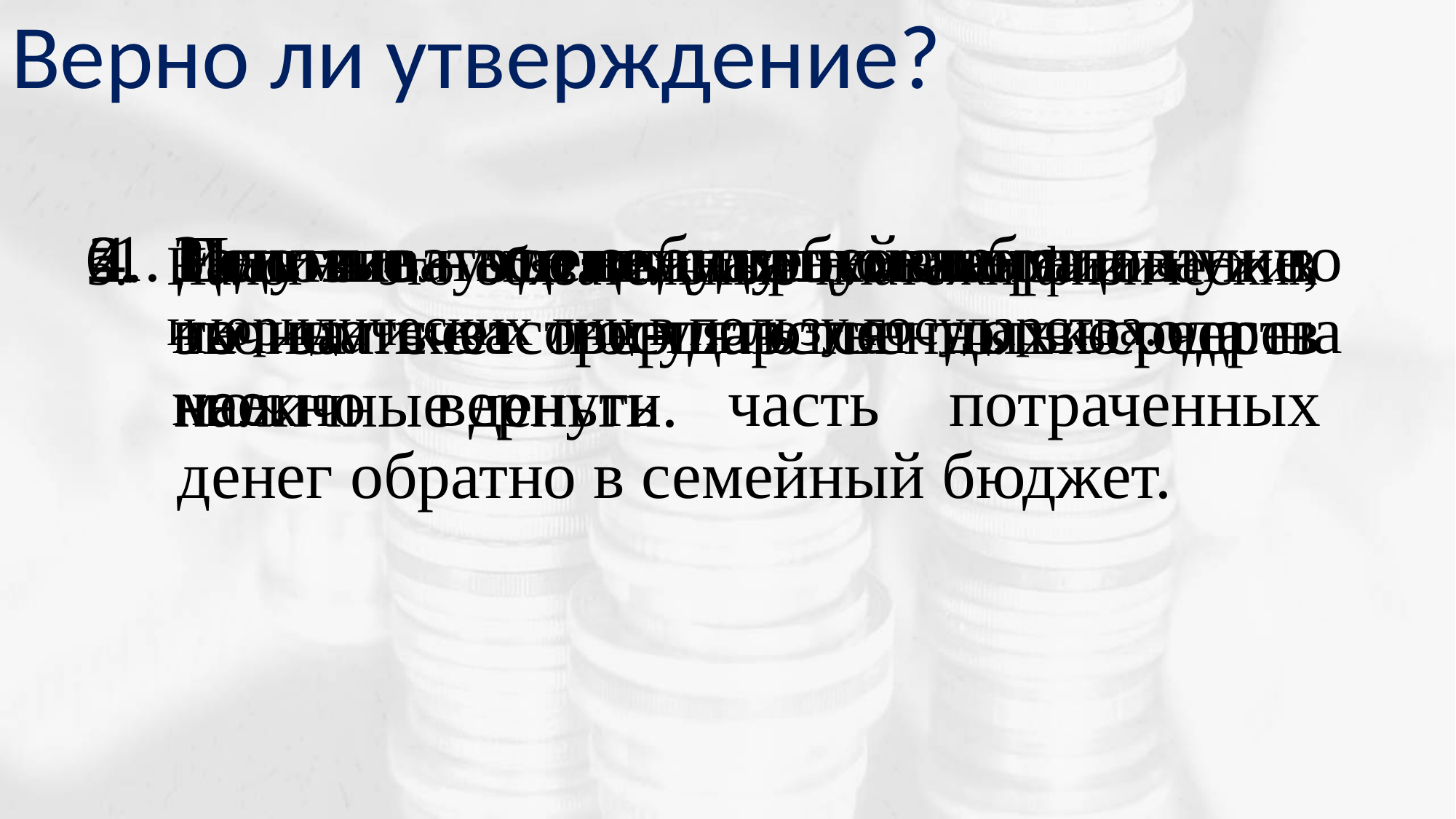

# Верно ли утверждение?
Задумываться о будущей пенсии нужно начинать за три-пять лет до выхода на нее.
Главные денежные операции в экономике совершаются только через наличные деньги.
Если получаешь платное образование, то за счет государственных средств можно вернуть часть потраченных денег обратно в семейный бюджет.
Депозит – это ценная бумага.
Ипотека – это вид страхования.
Налог – это обязательные платежи физических и юридических лиц в пользу государства.